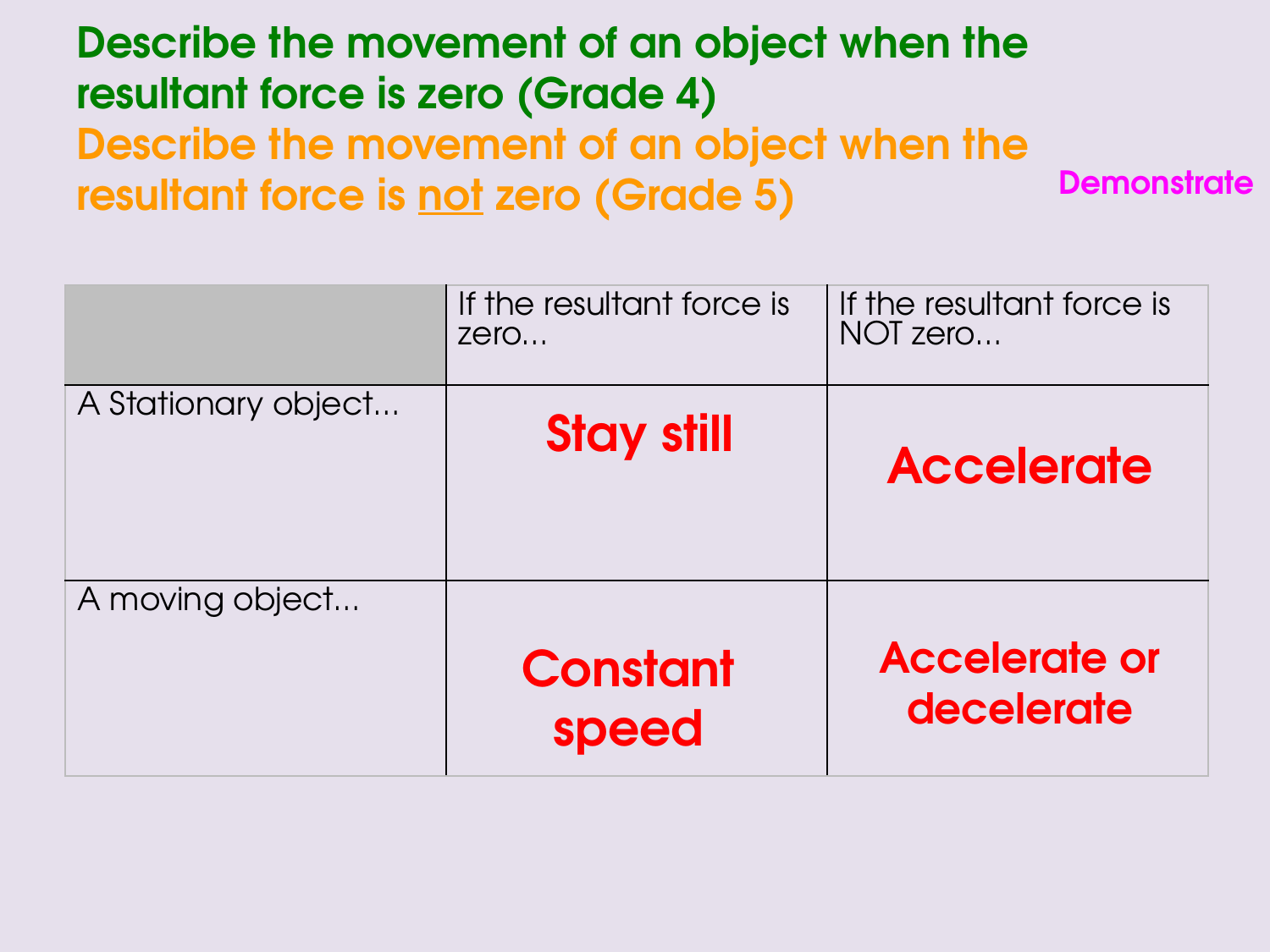

# Describe the movement of an object when the resultant force is zero (Grade 4) Describe the movement of an object when the resultant force is not zero (Grade 5)
Demonstrate
|  | If the resultant force is zero… | If the resultant force is NOT zero… |
| --- | --- | --- |
| A Stationary object… |  |  |
| A moving object… |  |  |
Stay still
Accelerate
Accelerate or decelerate
Constant speed